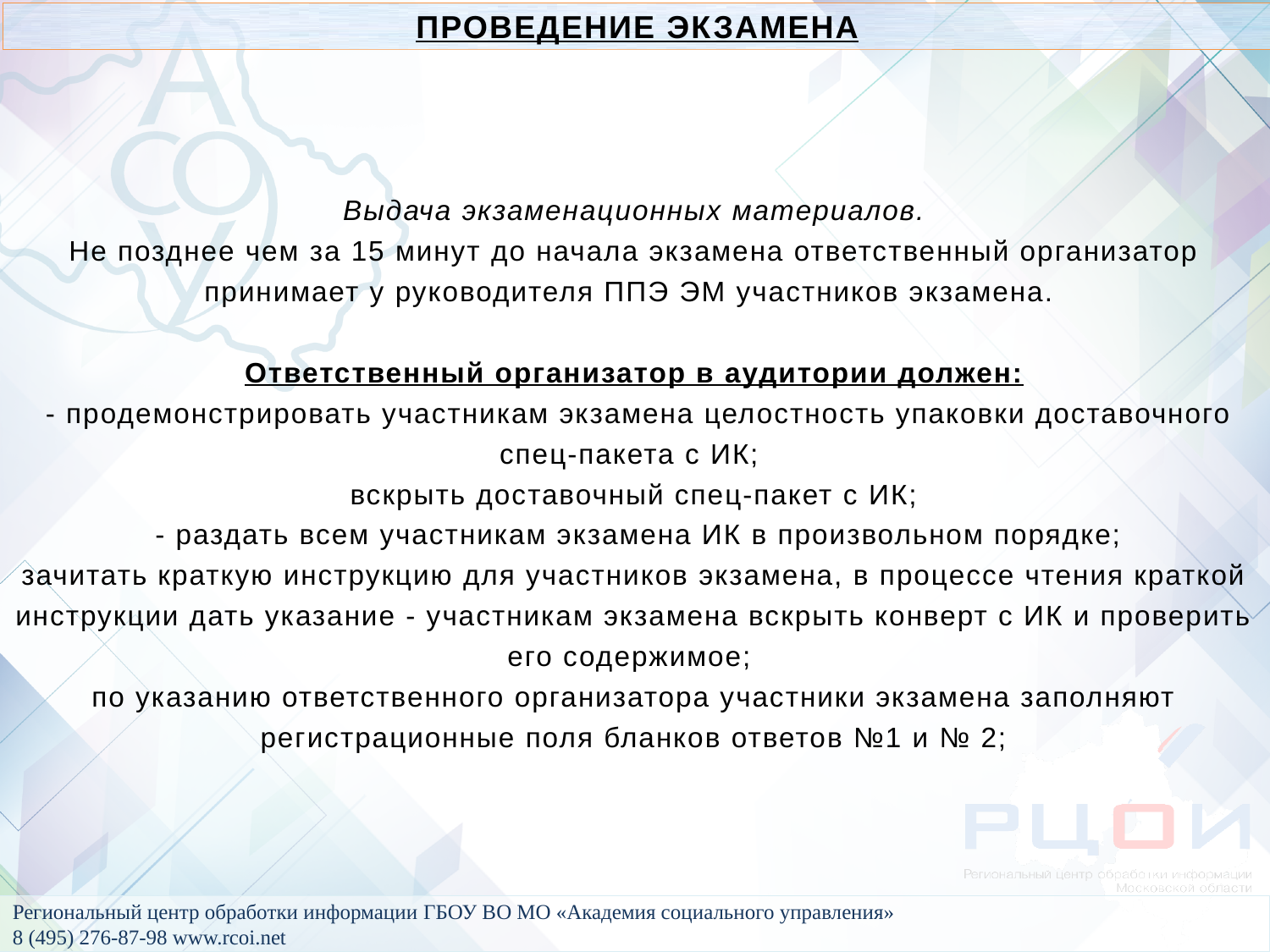

ПРОВЕДЕНИЕ ЭКЗАМЕНА
Выдача экзаменационных материалов.
Не позднее чем за 15 минут до начала экзамена ответственный организатор принимает у руководителя ППЭ ЭМ участников экзамена.
Ответственный организатор в аудитории должен:
 - продемонстрировать участникам экзамена целостность упаковки доставочного спец-пакета с ИК;
вскрыть доставочный спец-пакет с ИК;
 - раздать всем участникам экзамена ИК в произвольном порядке;
зачитать краткую инструкцию для участников экзамена, в процессе чтения краткой инструкции дать указание - участникам экзамена вскрыть конверт с ИК и проверить его содержимое;
по указанию ответственного организатора участники экзамена заполняют регистрационные поля бланков ответов №1 и № 2;